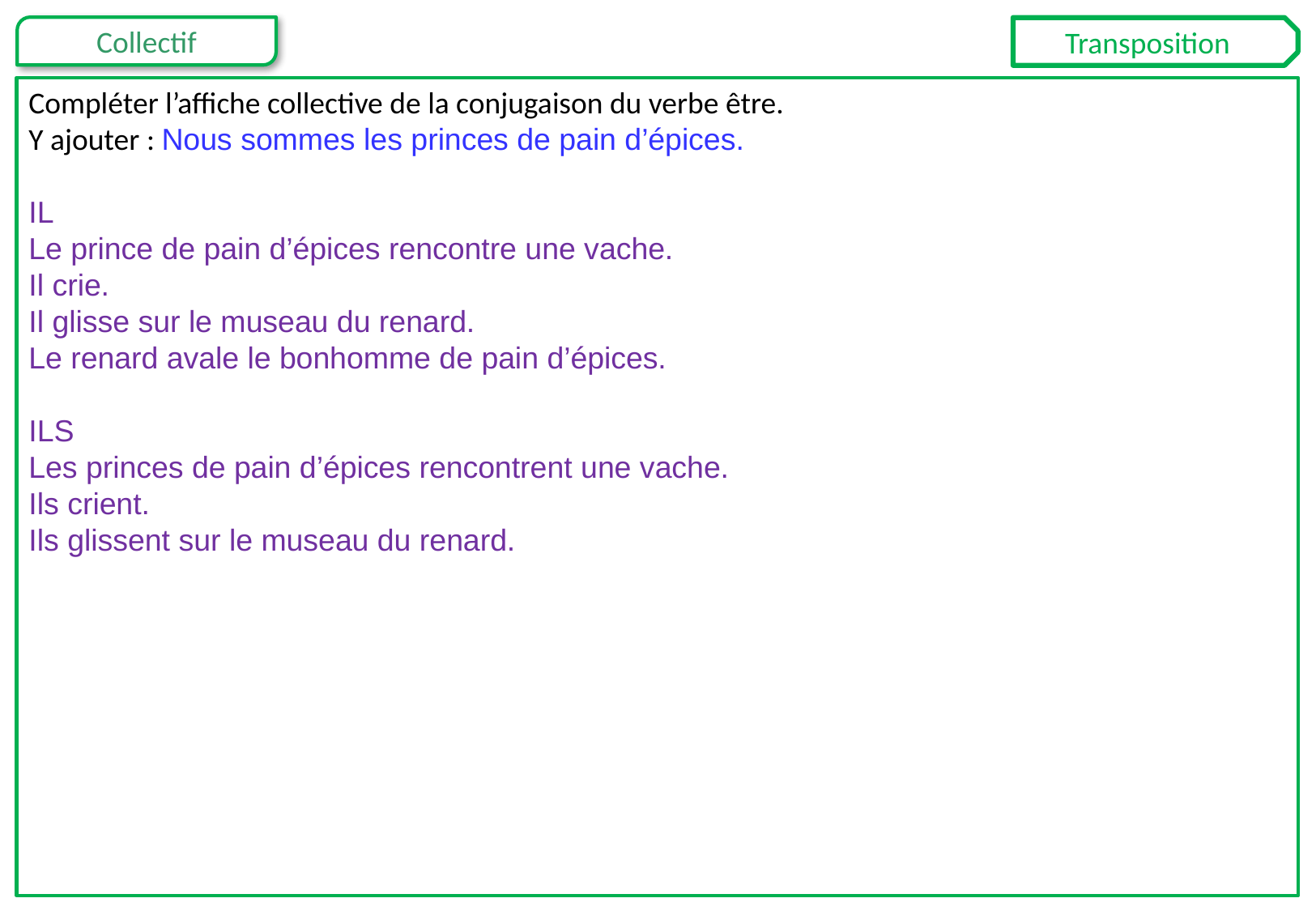

Transposition
Compléter l’affiche collective de la conjugaison du verbe être.
Y ajouter : Nous sommes les princes de pain d’épices.

IL
Le prince de pain d’épices rencontre une vache.
Il crie.
Il glisse sur le museau du renard.
Le renard avale le bonhomme de pain d’épices.

ILS
Les princes de pain d’épices rencontrent une vache.
Ils crient.
Ils glissent sur le museau du renard.